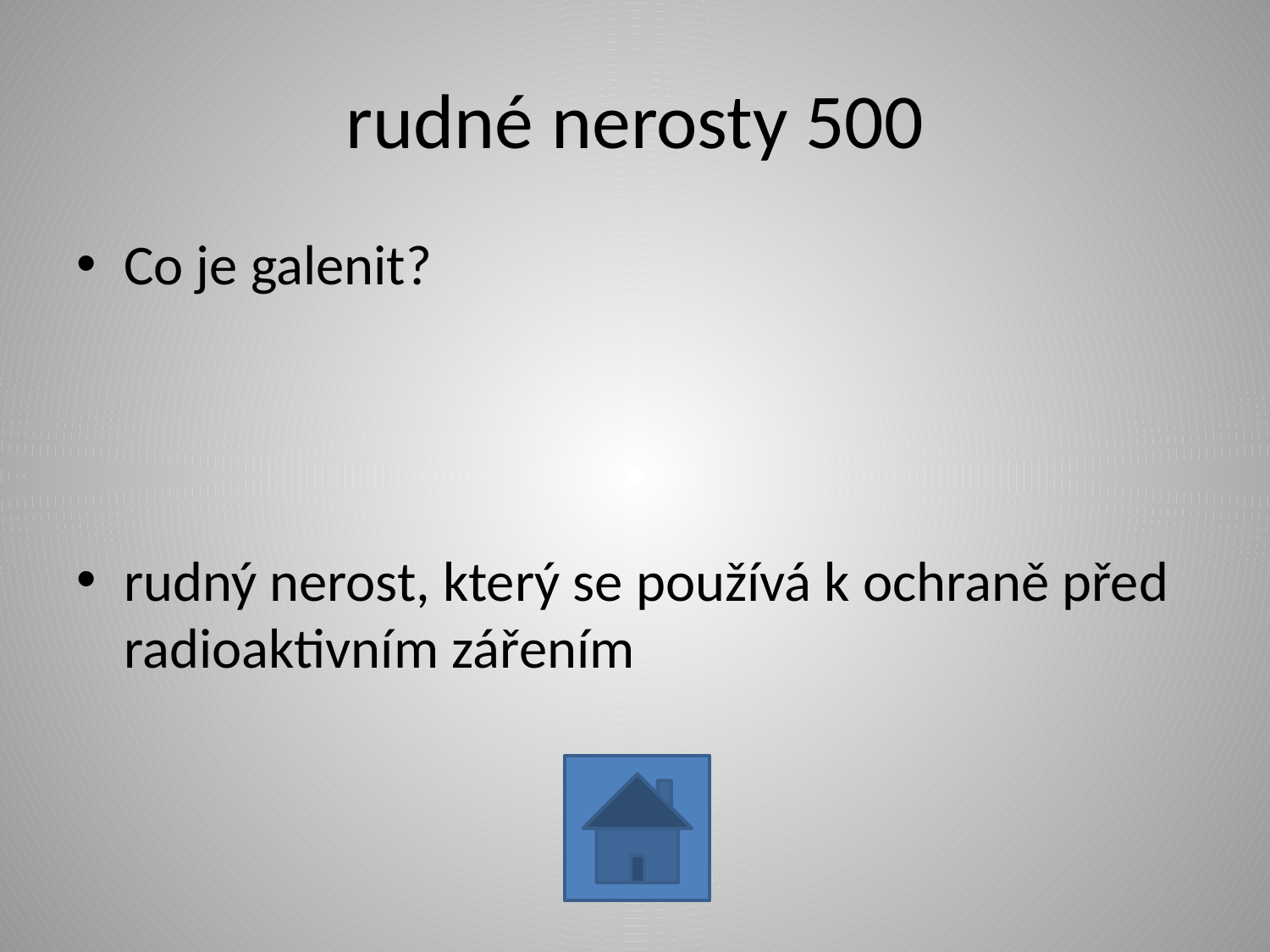

# rudné nerosty 500
Co je galenit?

rudný nerost, který se používá k ochraně před radioaktivním zářením